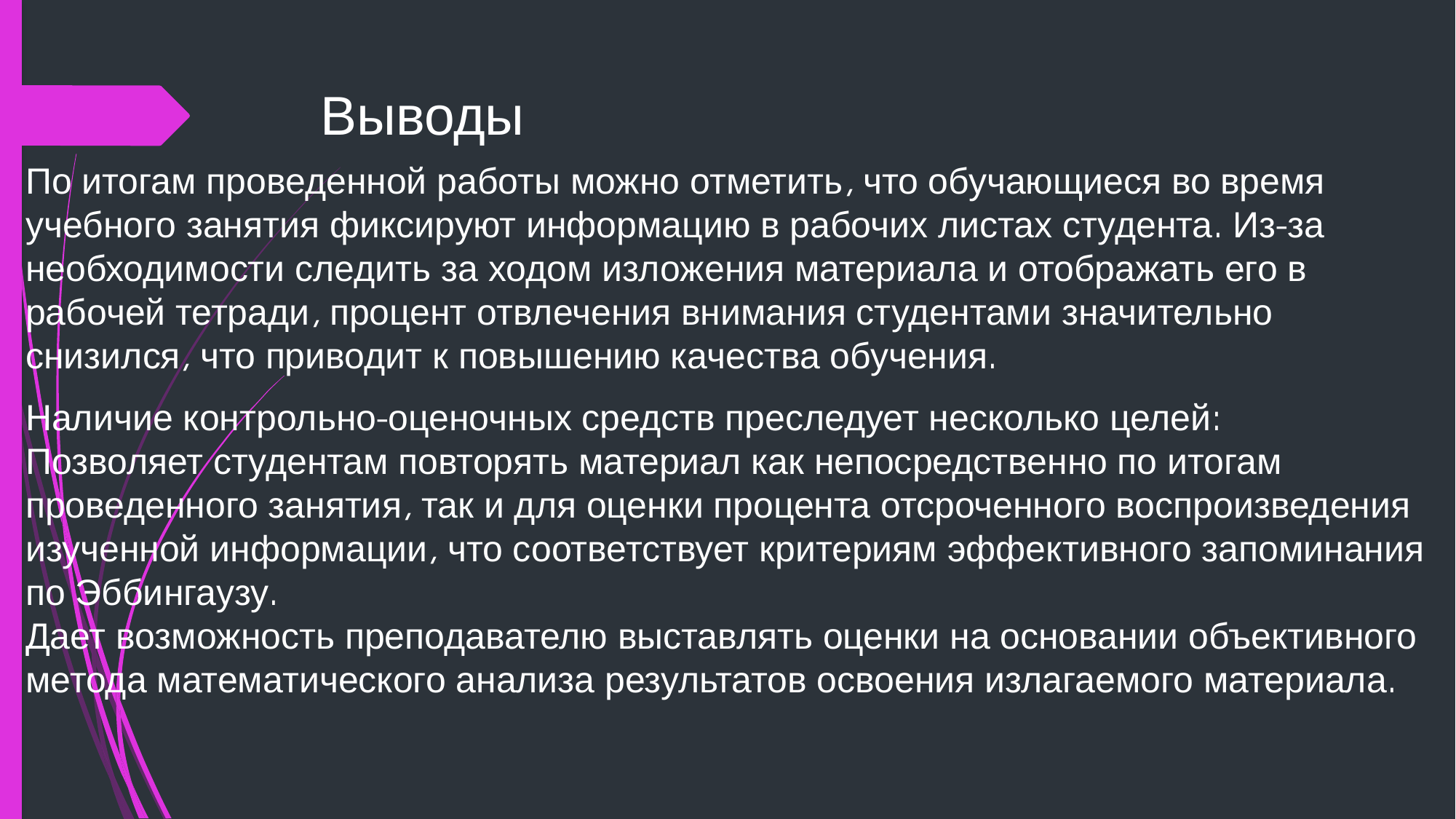

# Выводы
По итогам проведенной работы можно отметить, что обучающиеся во время учебного занятия фиксируют информацию в рабочих листах студента. Из-за необходимости следить за ходом изложения материала и отображать его в рабочей тетради, процент отвлечения внимания студентами значительно снизился, что приводит к повышению качества обучения.

Наличие контрольно-оценочных средств преследует несколько целей:
Позволяет студентам повторять материал как непосредственно по итогам проведенного занятия, так и для оценки процента отсроченного воспроизведения изученной информации, что соответствует критериям эффективного запоминания по Эббингаузу.
Дает возможность преподавателю выставлять оценки на основании объективного метода математического анализа результатов освоения излагаемого материала.